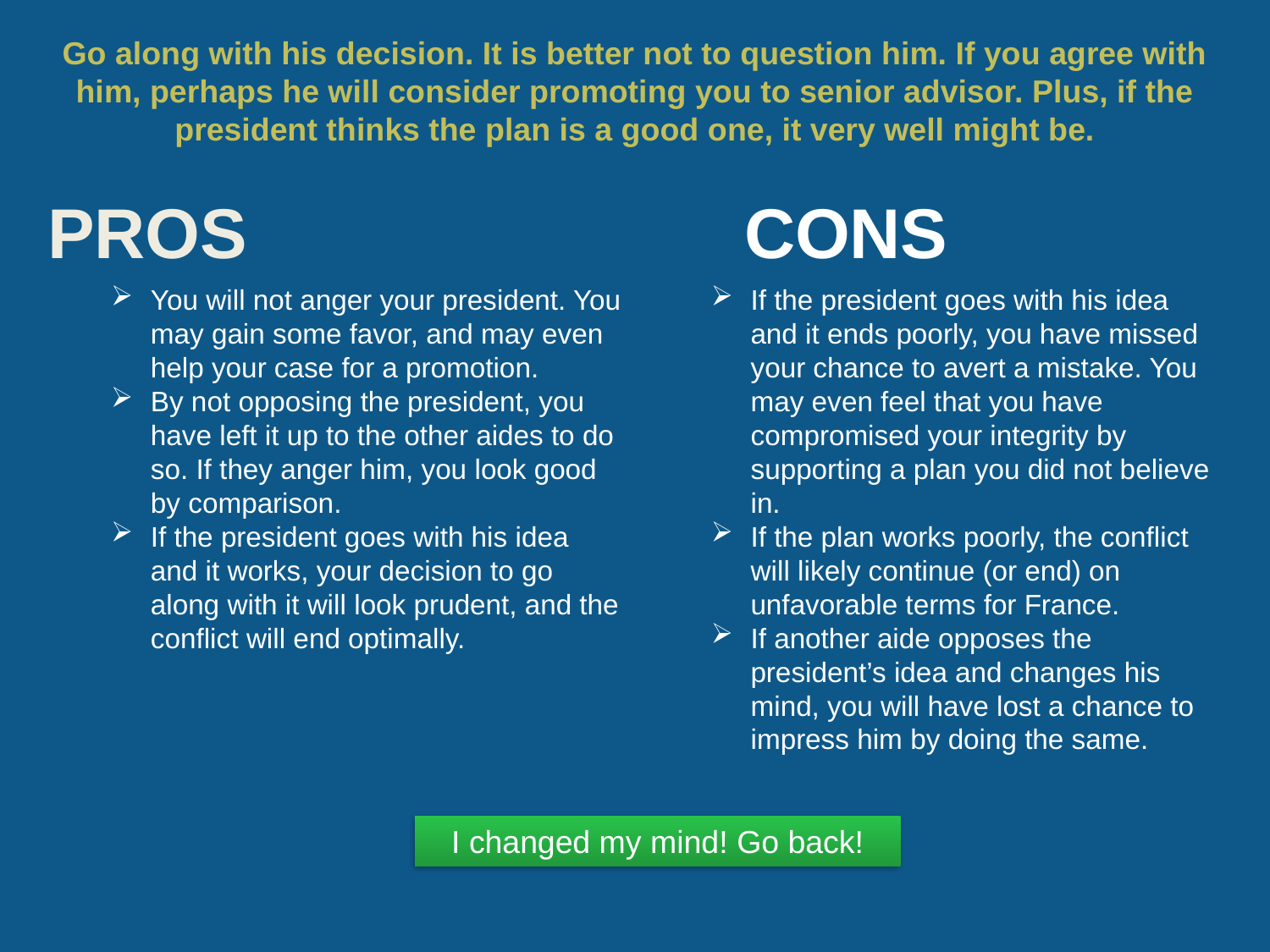

# Go along with his decision. It is better not to question him. If you agree with him, perhaps he will consider promoting you to senior advisor. Plus, if the president thinks the plan is a good one, it very well might be.
You will not anger your president. You may gain some favor, and may even help your case for a promotion.
By not opposing the president, you have left it up to the other aides to do so. If they anger him, you look good by comparison.
If the president goes with his idea and it works, your decision to go along with it will look prudent, and the conflict will end optimally.
If the president goes with his idea and it ends poorly, you have missed your chance to avert a mistake. You may even feel that you have compromised your integrity by supporting a plan you did not believe in.
If the plan works poorly, the conflict will likely continue (or end) on unfavorable terms for France.
If another aide opposes the president’s idea and changes his mind, you will have lost a chance to impress him by doing the same.